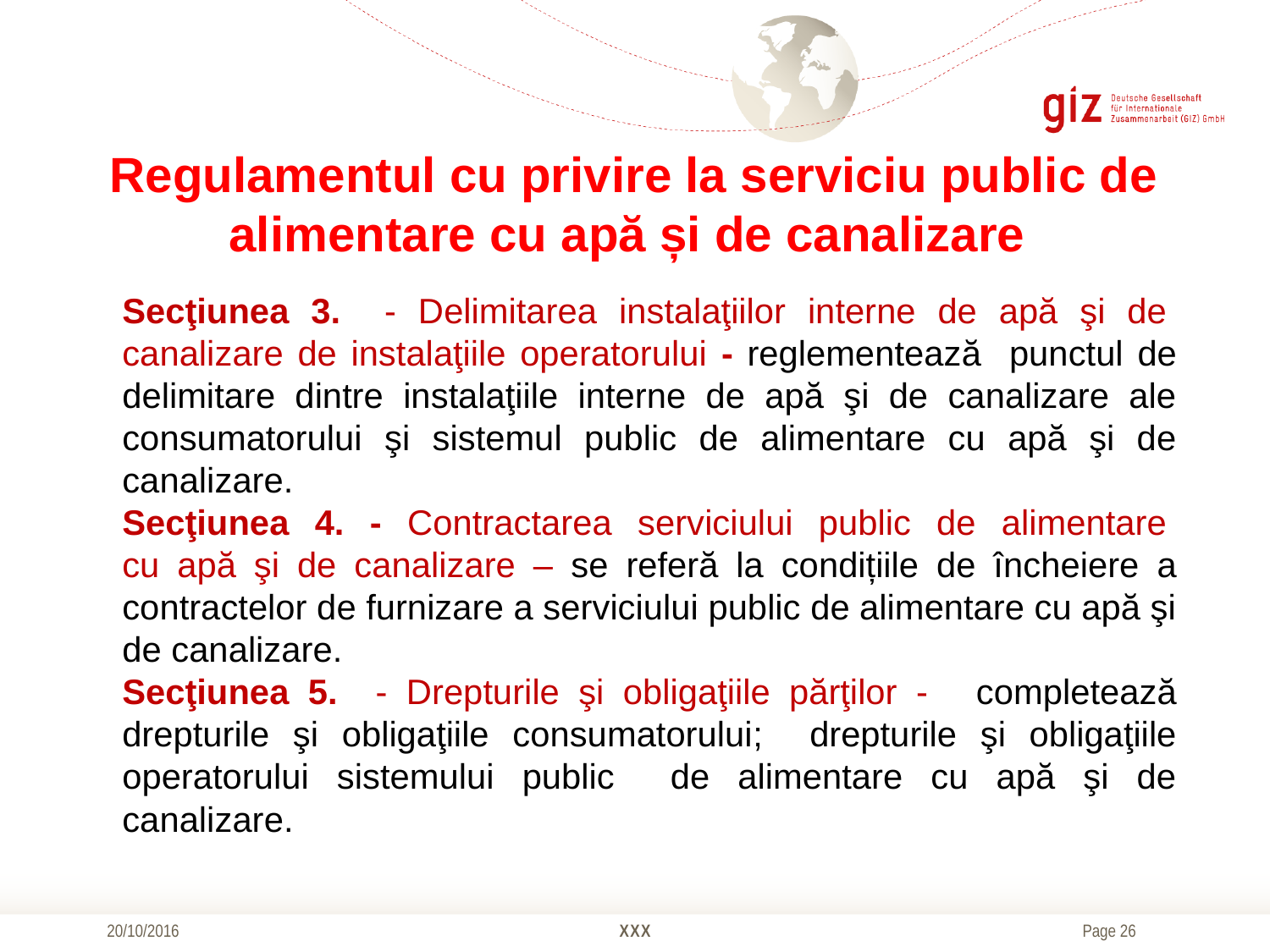

# Regulamentul cu privire la serviciu public de alimentare cu apă și de canalizare
Secţiunea 3.  - Delimitarea instalaţiilor interne de apă şi de 
canalizare de instalaţiile operatorului - reglementează  punctul de delimitare dintre instalaţiile interne de apă şi de canalizare ale consumatorului şi sistemul public de alimentare cu apă şi de canalizare.
Secţiunea 4. - Contractarea serviciului public de alimentare 
cu apă şi de canalizare – se referă la condițiile de încheiere a contractelor de furnizare a serviciului public de alimentare cu apă şi de canalizare.
Secţiunea 5.  - Drepturile şi obligaţiile părţilor -   completează drepturile şi obligaţiile consumatorului;  drepturile şi obligaţiile operatorului sistemului public  de alimentare cu apă şi de canalizare.

20/10/2016
XXX